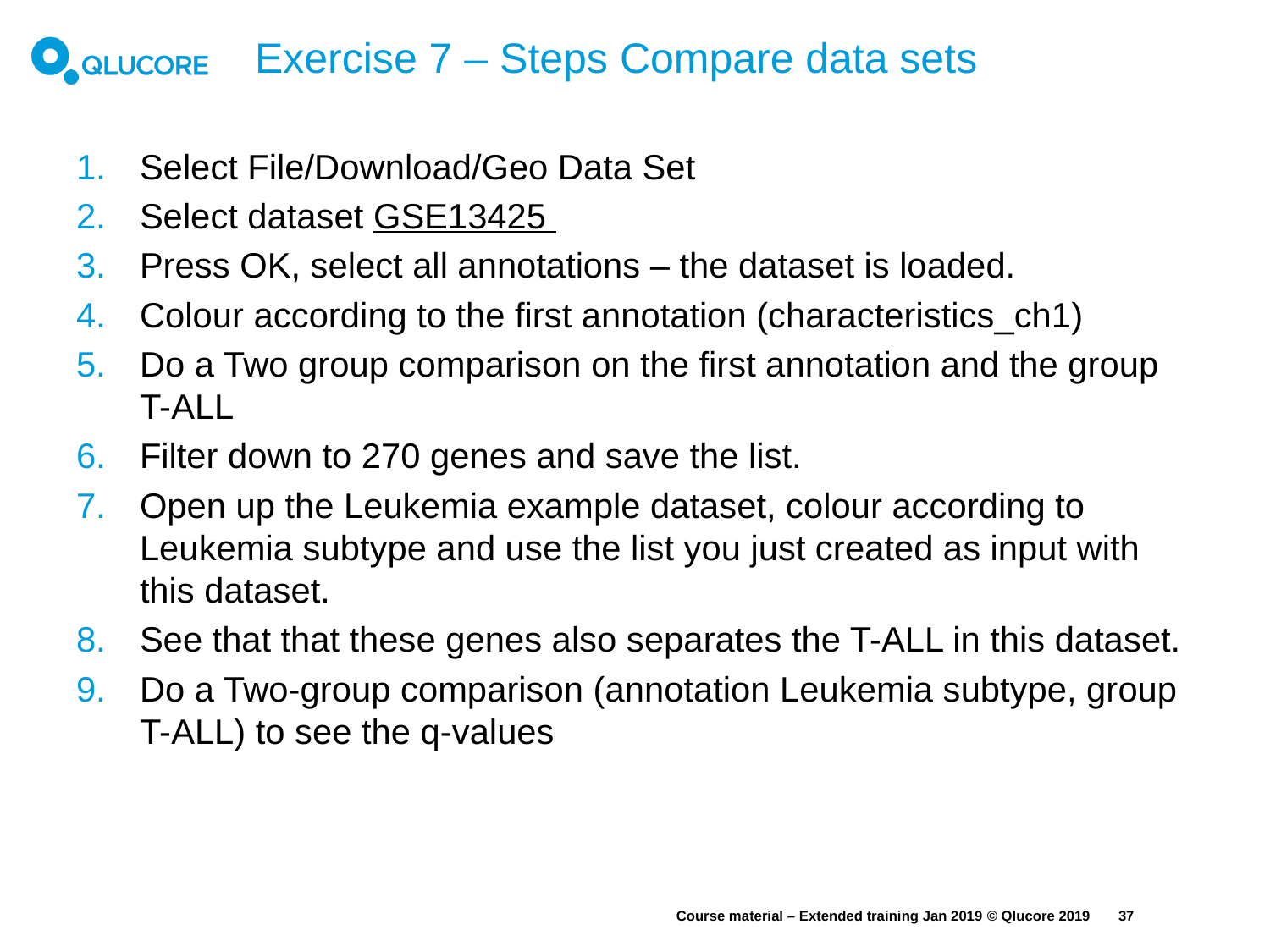

# Exercise 7 – Steps Compare data sets
Select File/Download/Geo Data Set
Select dataset GSE13425
Press OK, select all annotations – the dataset is loaded.
Colour according to the first annotation (characteristics_ch1)
Do a Two group comparison on the first annotation and the group T-ALL
Filter down to 270 genes and save the list.
Open up the Leukemia example dataset, colour according to Leukemia subtype and use the list you just created as input with this dataset.
See that that these genes also separates the T-ALL in this dataset.
Do a Two-group comparison (annotation Leukemia subtype, group T-ALL) to see the q-values